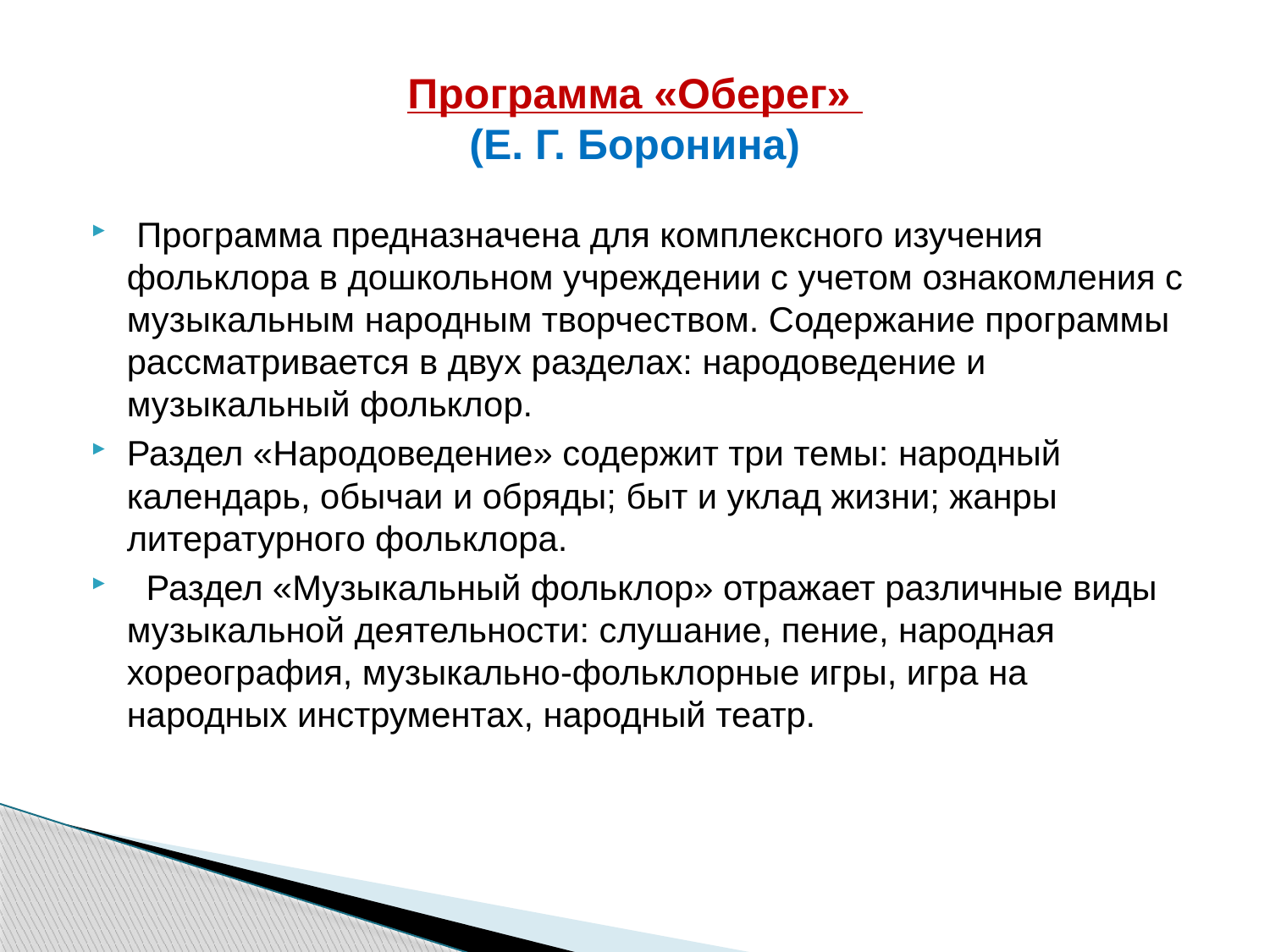

# Программа «Оберег» (Е. Г. Боронина)
 Программа предназначена для комплексного изучения фольклора в дошкольном учреждении с учетом ознакомления с музыкальным народным творчеством. Содержание программы рассматривается в двух разделах: народоведение и музыкальный фольклор.
Раздел «Народоведение» содержит три темы: народный календарь, обычаи и обряды; быт и уклад жизни; жанры литературного фольклора.
  Раздел «Музыкальный фольклор» отражает различные виды музыкальной деятельности: слушание, пение, народная хореография, музыкально-фольклорные игры, игра на народных инструментах, народный театр.